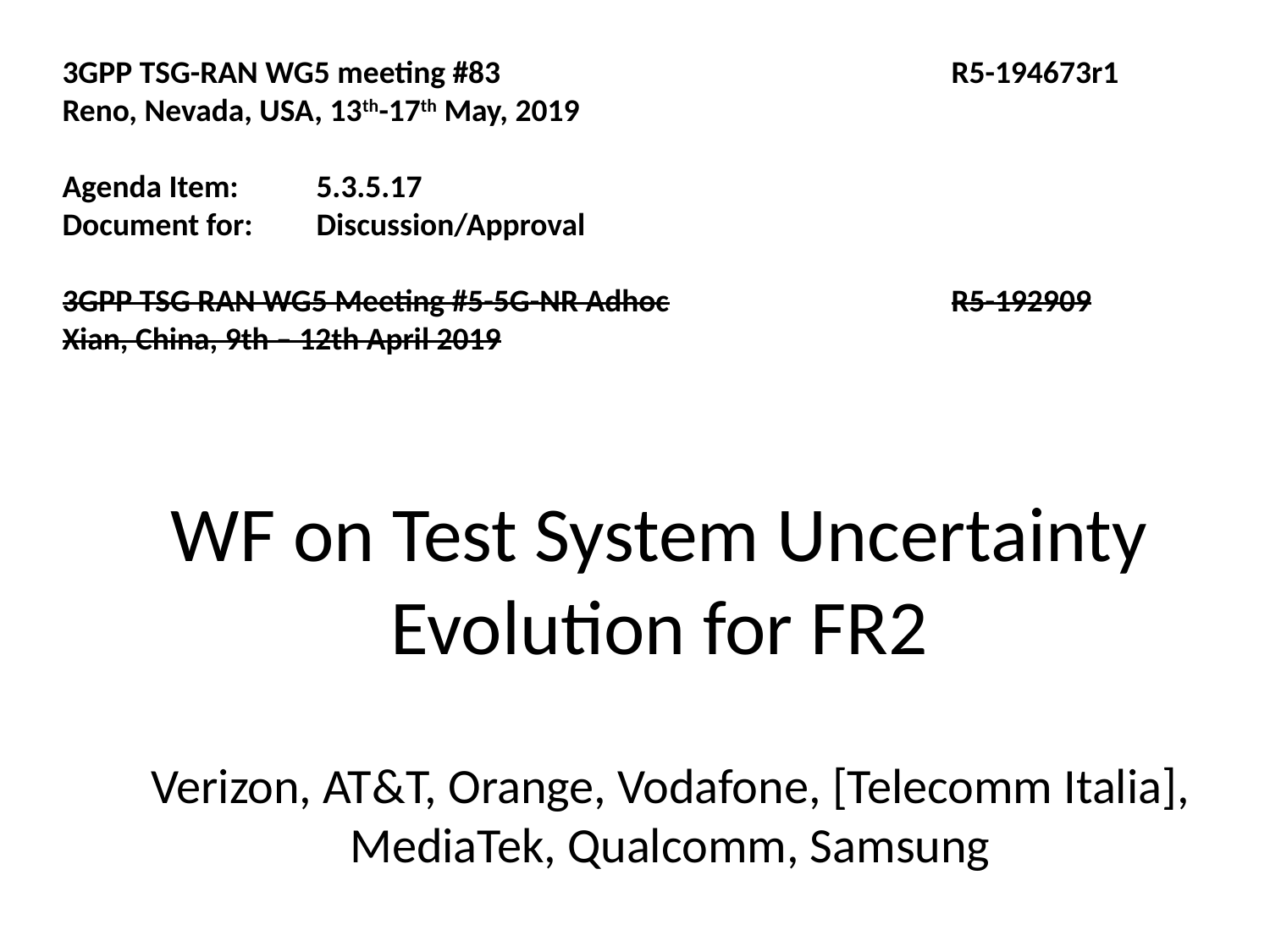

3GPP TSG-RAN WG5 meeting #83  				R5-194673r1
Reno, Nevada, USA, 13th-17th May, 2019

Agenda Item:	5.3.5.17
Document for:	Discussion/Approval

3GPP TSG RAN WG5 Meeting #5-5G-NR Adhoc			R5-192909
Xian, China, 9th – 12th April 2019
# WF on Test System Uncertainty Evolution for FR2
Verizon, AT&T, Orange, Vodafone, [Telecomm Italia], MediaTek, Qualcomm, Samsung